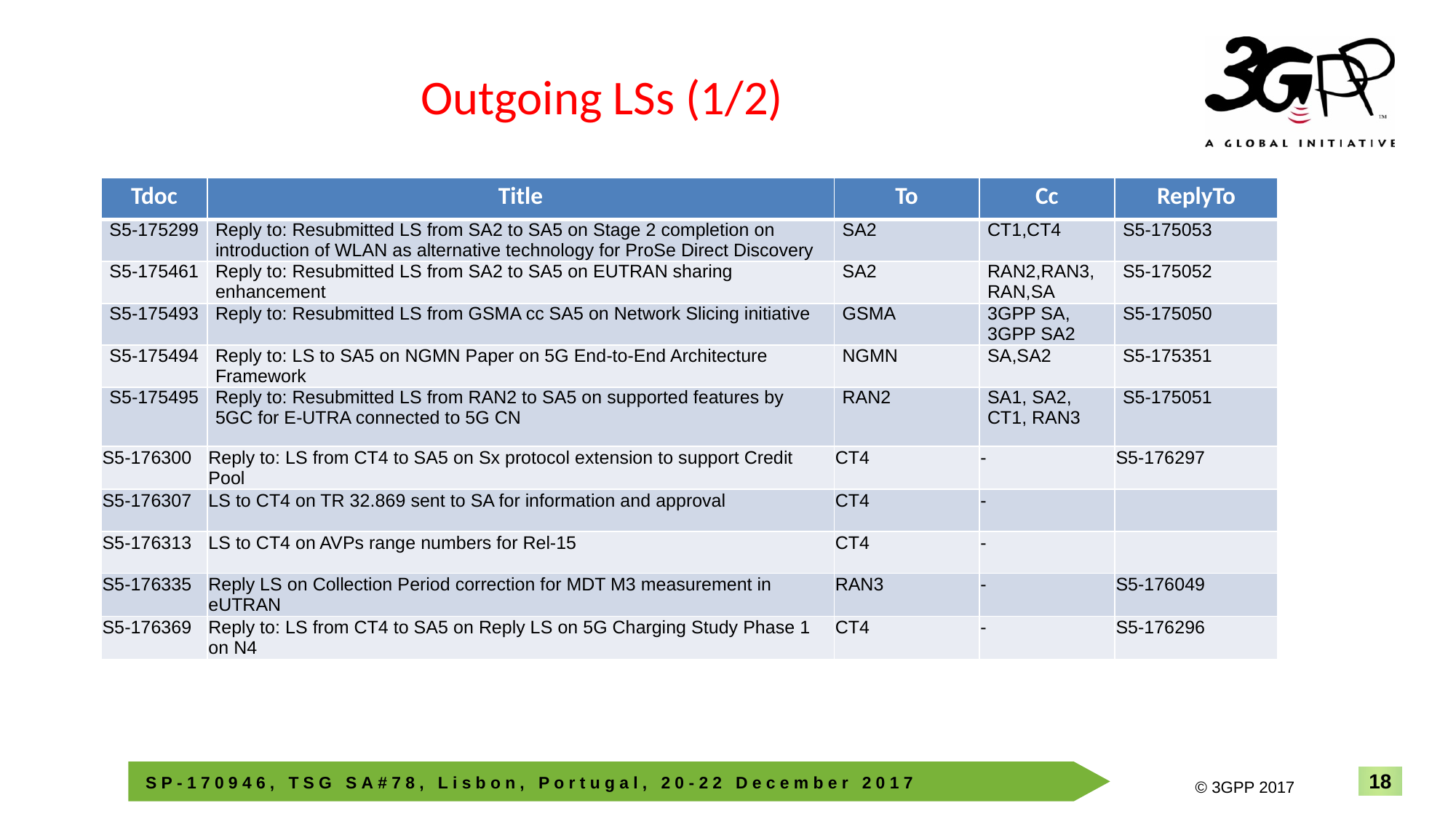

# Outgoing LSs (1/2)
| Tdoc | Title | To | Cc | ReplyTo |
| --- | --- | --- | --- | --- |
| S5-175299 | Reply to: Resubmitted LS from SA2 to SA5 on Stage 2 completion on introduction of WLAN as alternative technology for ProSe Direct Discovery | SA2 | CT1,CT4 | S5-175053 |
| S5-175461 | Reply to: Resubmitted LS from SA2 to SA5 on EUTRAN sharing enhancement | SA2 | RAN2,RAN3,RAN,SA | S5-175052 |
| S5-175493 | Reply to: Resubmitted LS from GSMA cc SA5 on Network Slicing initiative | GSMA | 3GPP SA, 3GPP SA2 | S5-175050 |
| S5-175494 | Reply to: LS to SA5 on NGMN Paper on 5G End-to-End Architecture Framework | NGMN | SA,SA2 | S5-175351 |
| S5-175495 | Reply to: Resubmitted LS from RAN2 to SA5 on supported features by 5GC for E-UTRA connected to 5G CN | RAN2 | SA1, SA2, CT1, RAN3 | S5-175051 |
| S5-176300 | Reply to: LS from CT4 to SA5 on Sx protocol extension to support Credit Pool | CT4 | - | S5-176297 |
| S5-176307 | LS to CT4 on TR 32.869 sent to SA for information and approval | CT4 | - |  |
| S5-176313 | LS to CT4 on AVPs range numbers for Rel-15 | CT4 | - |  |
| S5-176335 | Reply LS on Collection Period correction for MDT M3 measurement in eUTRAN | RAN3 | - | S5-176049 |
| S5-176369 | Reply to: LS from CT4 to SA5 on Reply LS on 5G Charging Study Phase 1 on N4 | CT4 | - | S5-176296 |